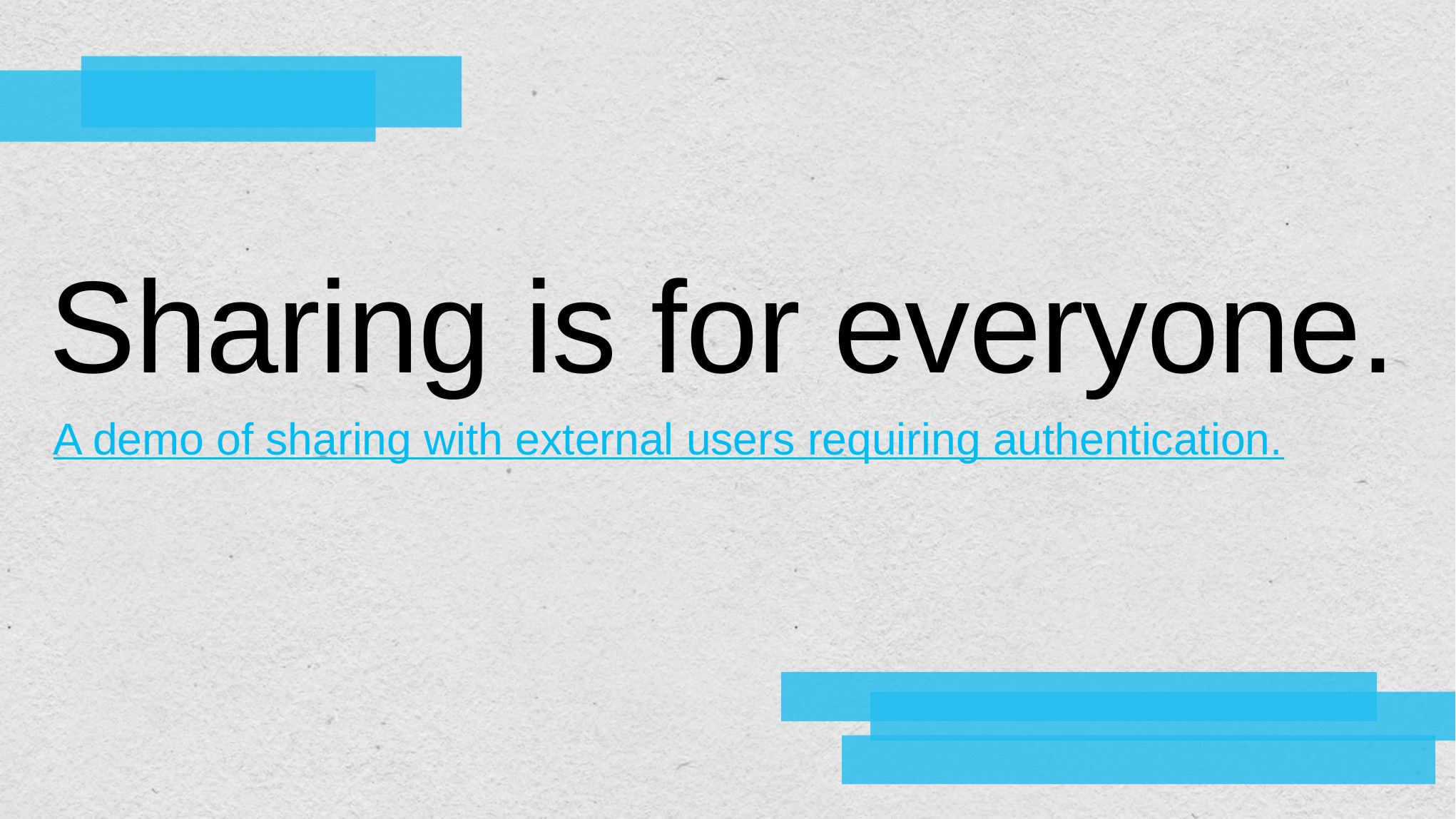

# Sharing is for everyone.
A demo of sharing with external users requiring authentication.